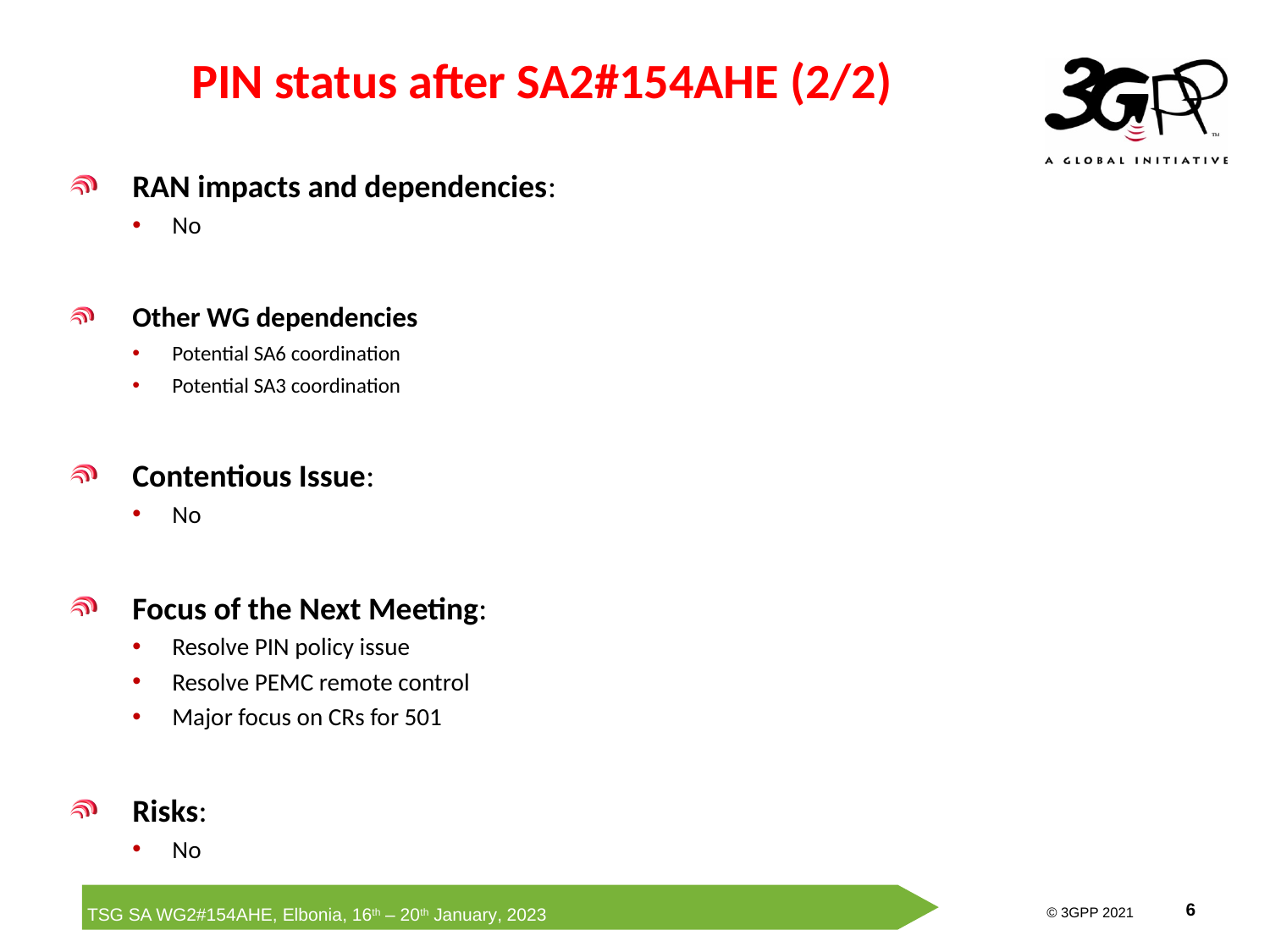

PIN status after SA2#154AHE (2/2)
RAN impacts and dependencies:
No

Other WG dependencies
Potential SA6 coordination
Potential SA3 coordination

Contentious Issue:
No

Focus of the Next Meeting:
Resolve PIN policy issue
Resolve PEMC remote control
Major focus on CRs for 501

Risks:
No